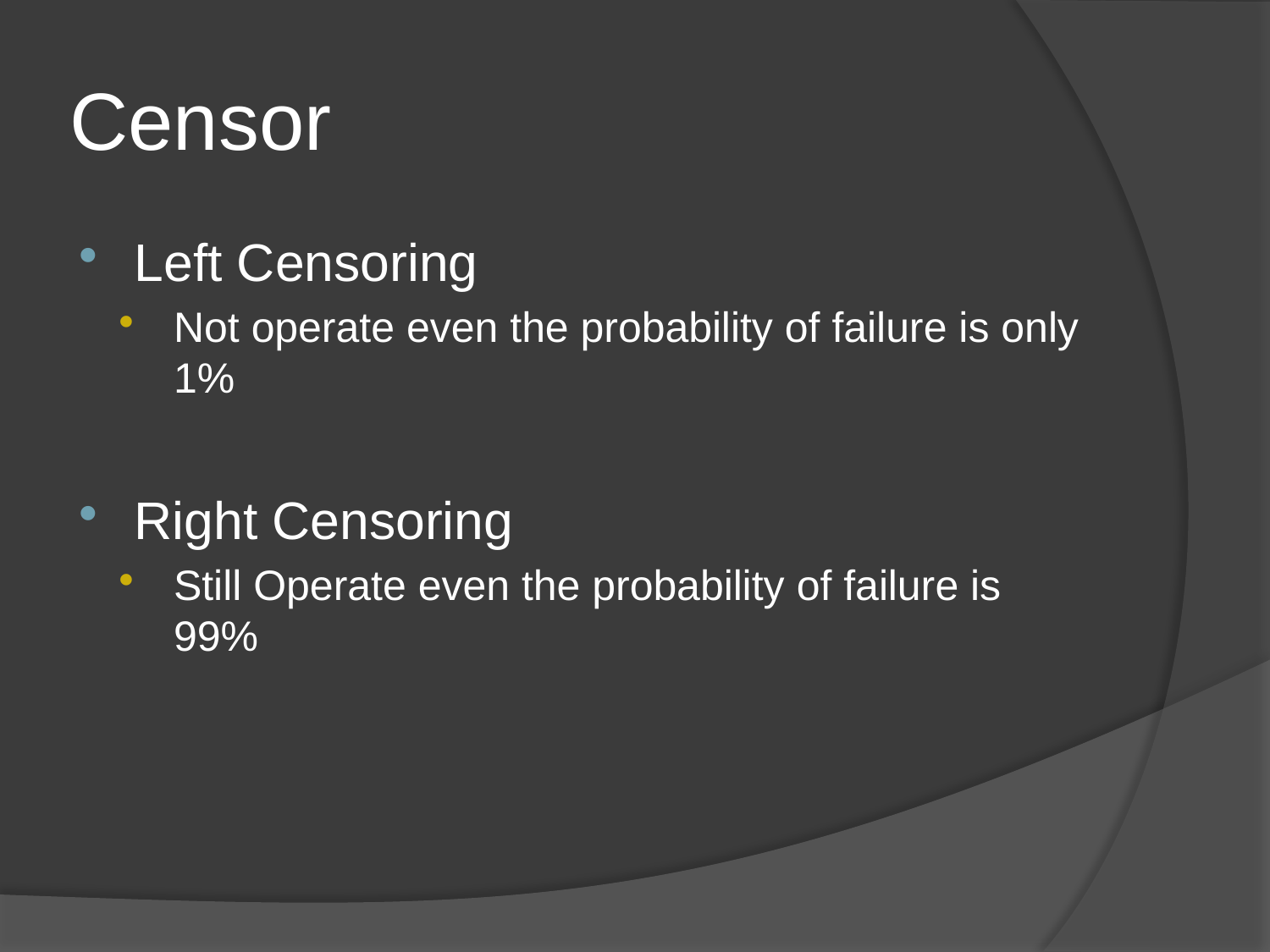

# Censor
Left Censoring
Not operate even the probability of failure is only 1%

Right Censoring
Still Operate even the probability of failure is 99%